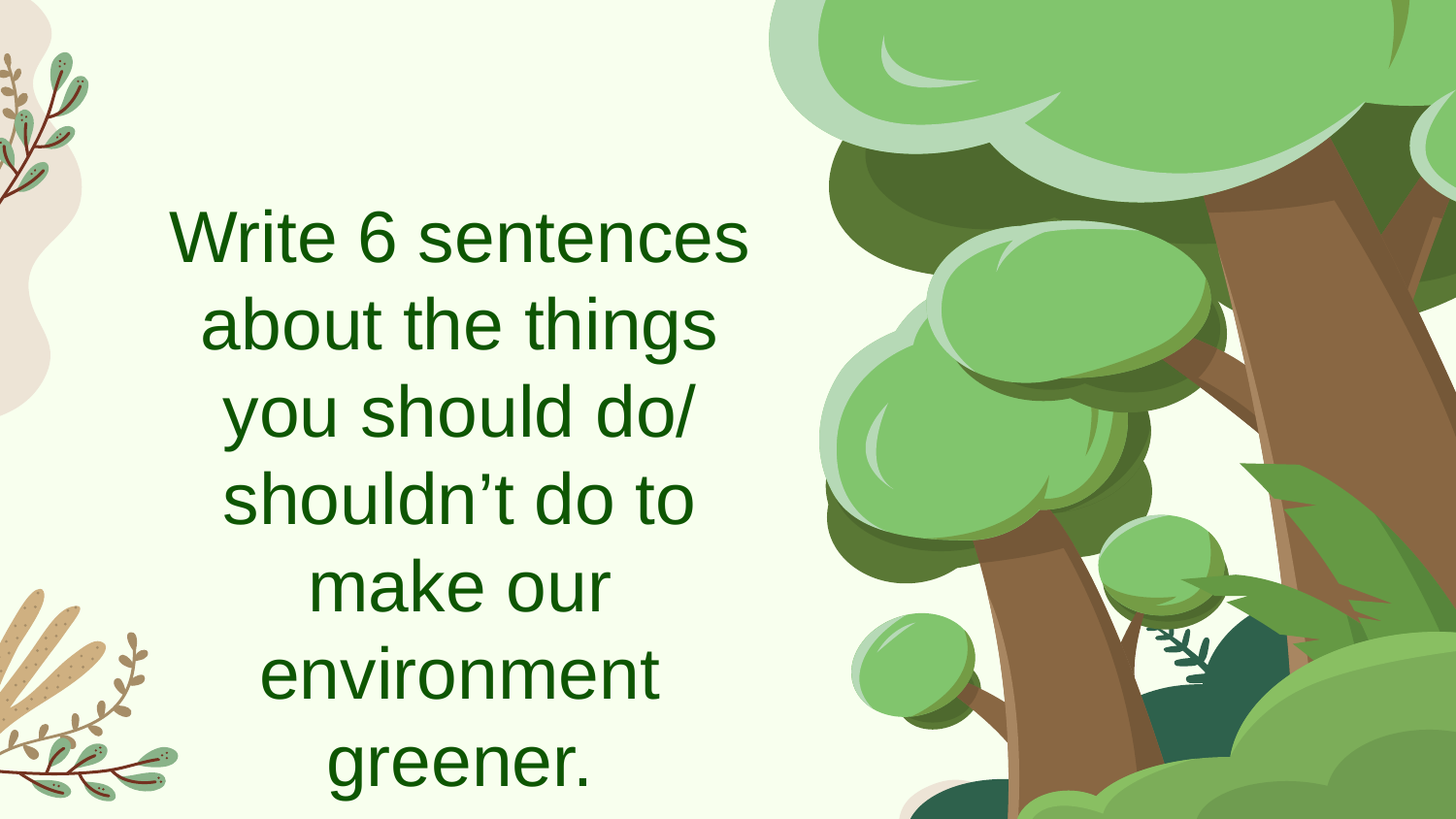

# Write 6 sentences about the things you should do/ shouldn’t do to make our environment greener.